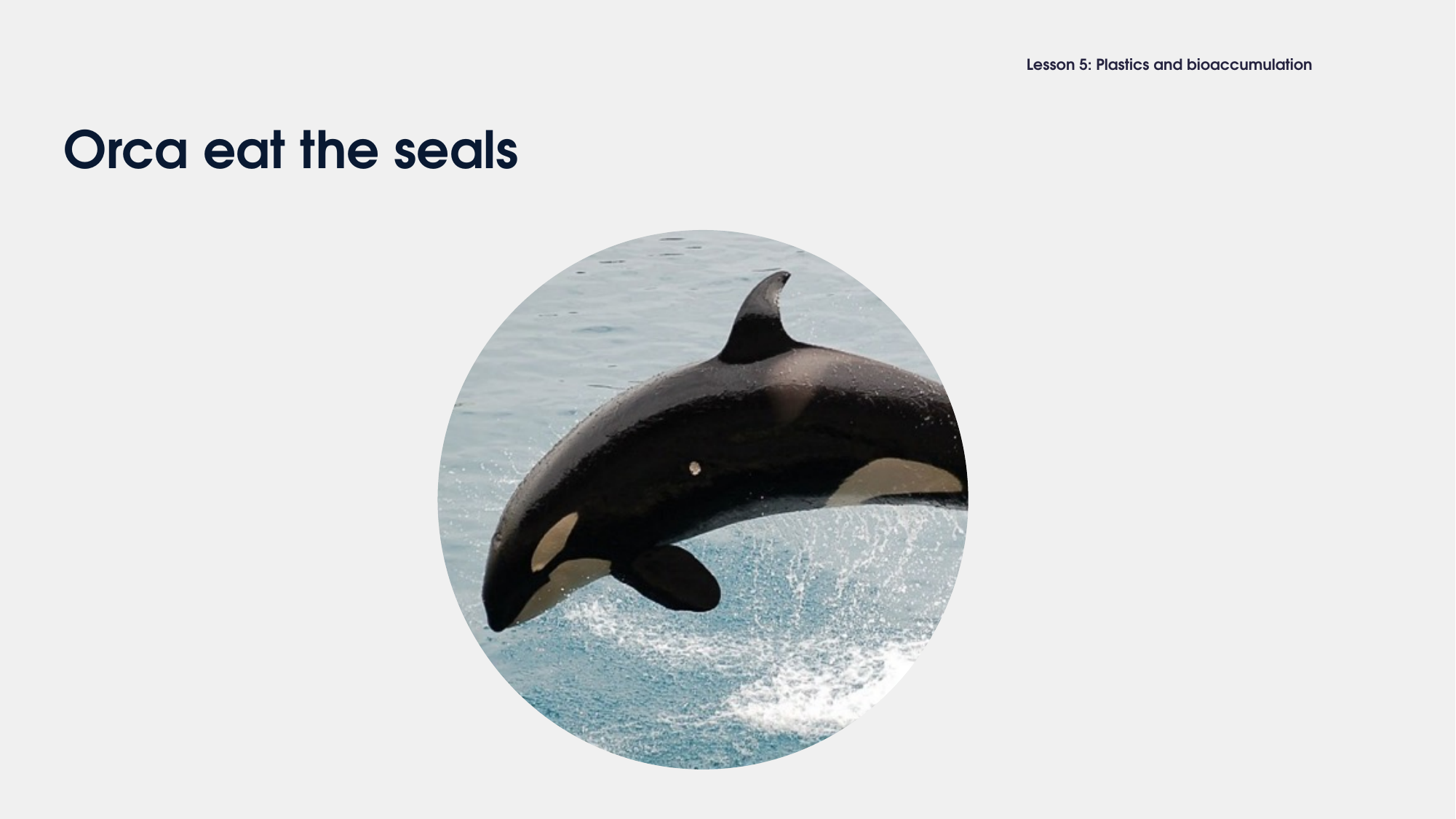

# Lesson 5: Plastics and bioaccumulation
Orca eat the seals